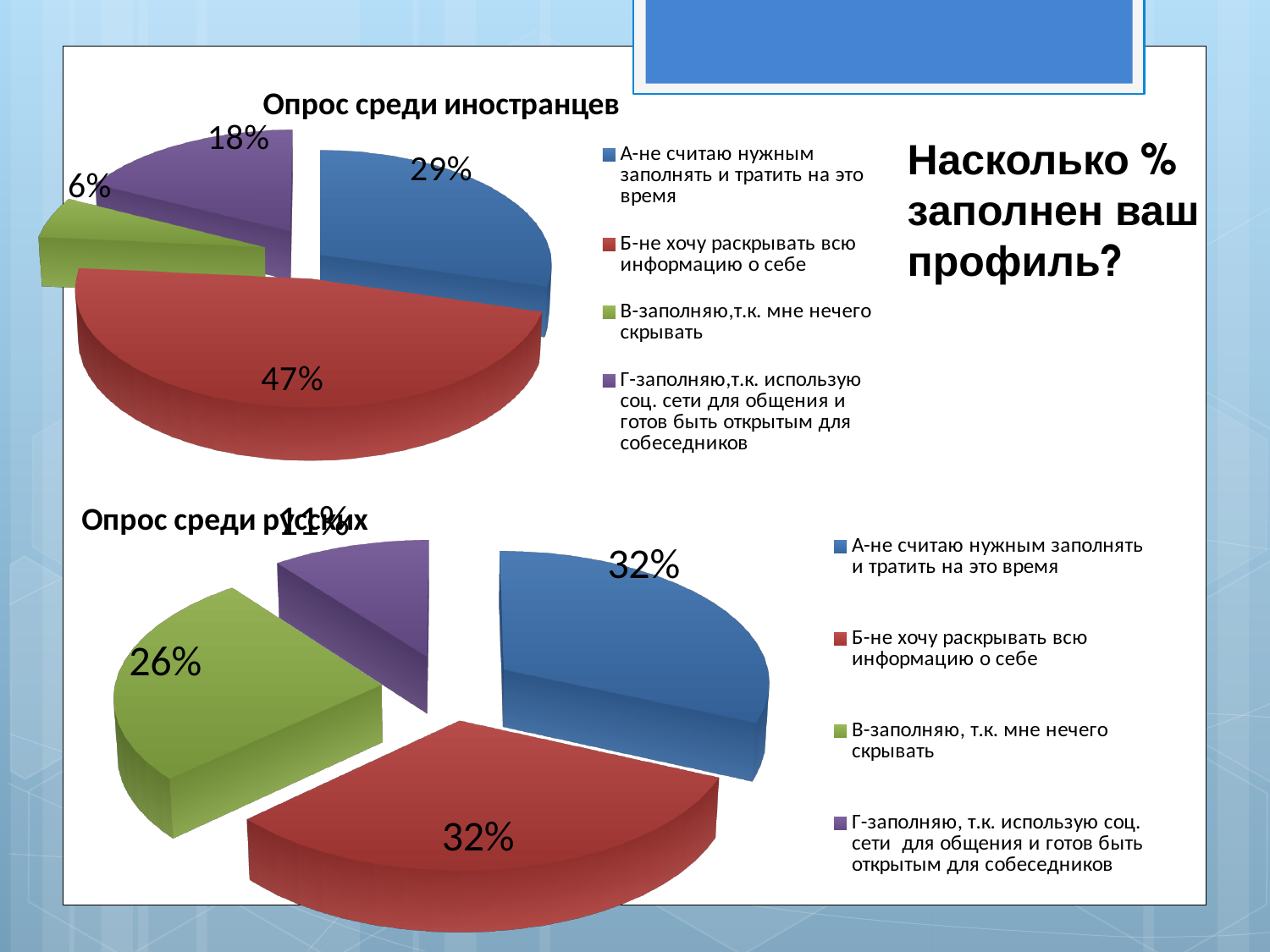

[unsupported chart]

Насколько % заполнен ваш профиль?

[unsupported chart]